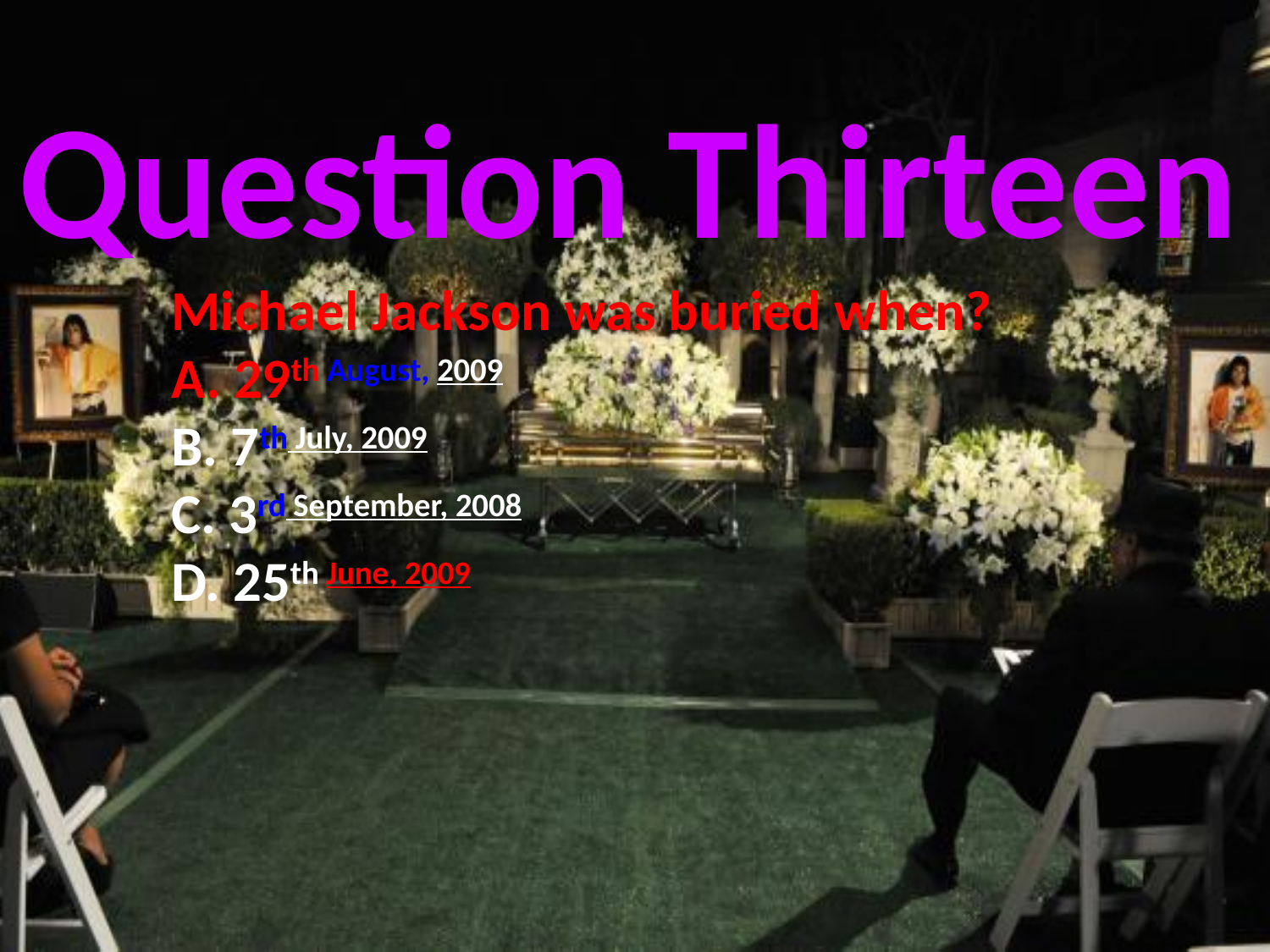

Question Thirteen
Michael Jackson was buried when?
A. 29th August, 2009
B. 7th July, 2009
C. 3rd September, 2008
D. 25th June, 2009